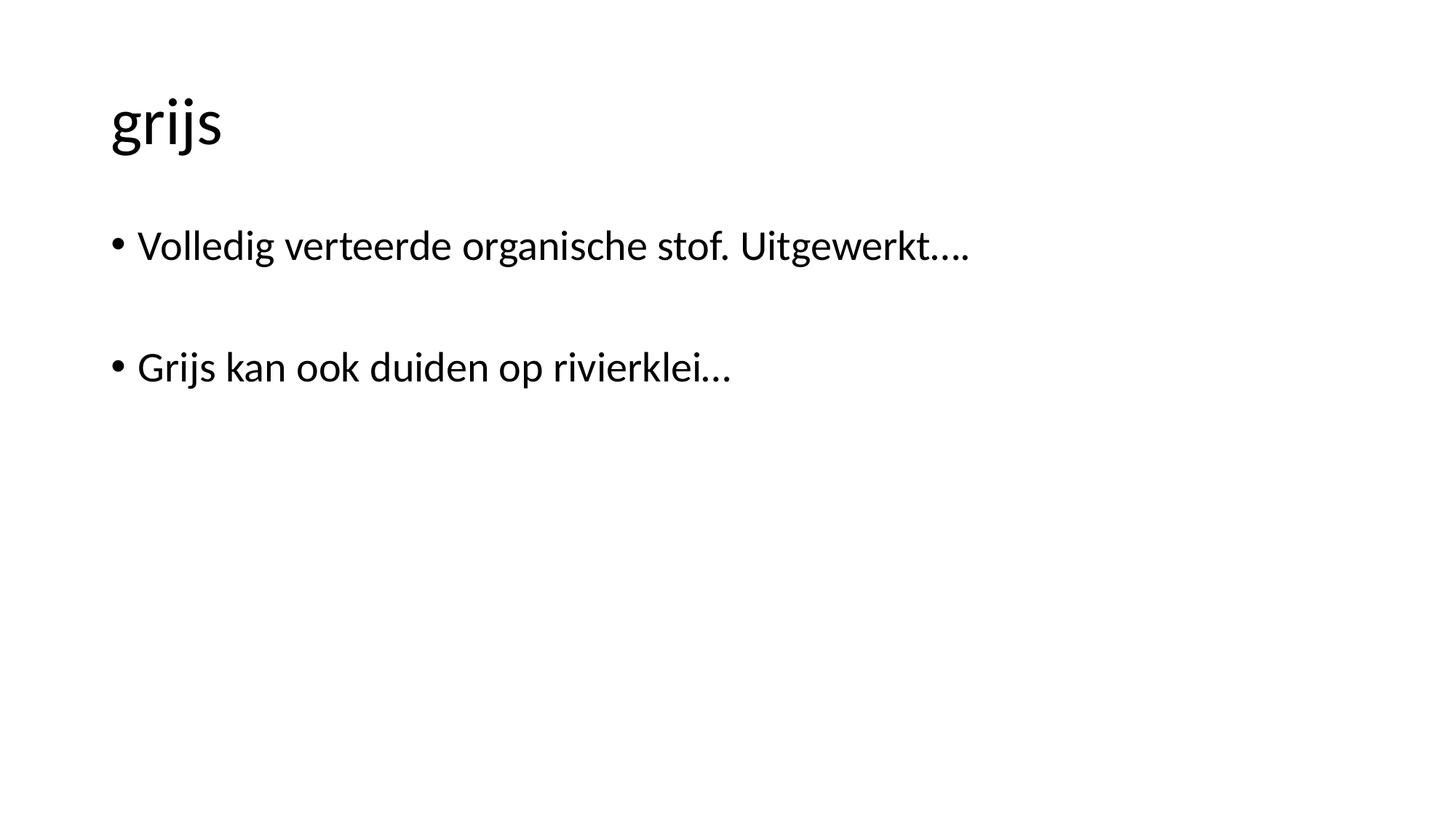

# grijs
Volledig verteerde organische stof. Uitgewerkt….

Grijs kan ook duiden op rivierklei…